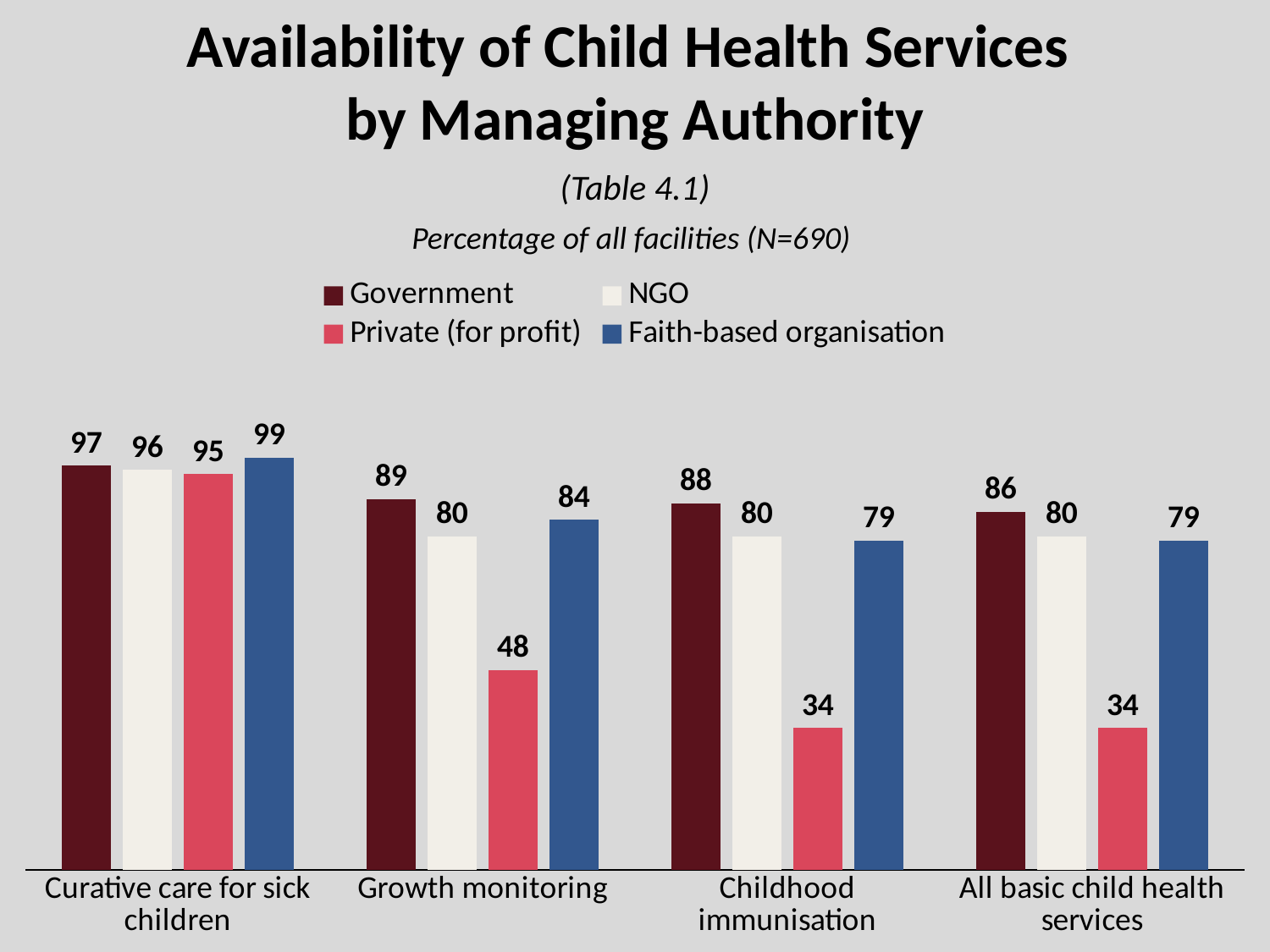

Availability of Child Health Services
by Managing Authority
(Table 4.1)
Percentage of all facilities (N=690)

### Chart

| Category | Government | NGO | Private (for profit) | Faith-based organisation |
|---|---|---|---|---|
| Curative care for sick children | 97.0 | 96.0 | 95.0 | 99.0 |
| Growth monitoring | 89.0 | 80.0 | 48.0 | 84.0 |
| Childhood immunisation | 88.0 | 80.0 | 34.0 | 79.0 |
| All basic child health services | 86.0 | 80.0 | 34.0 | 79.0 |